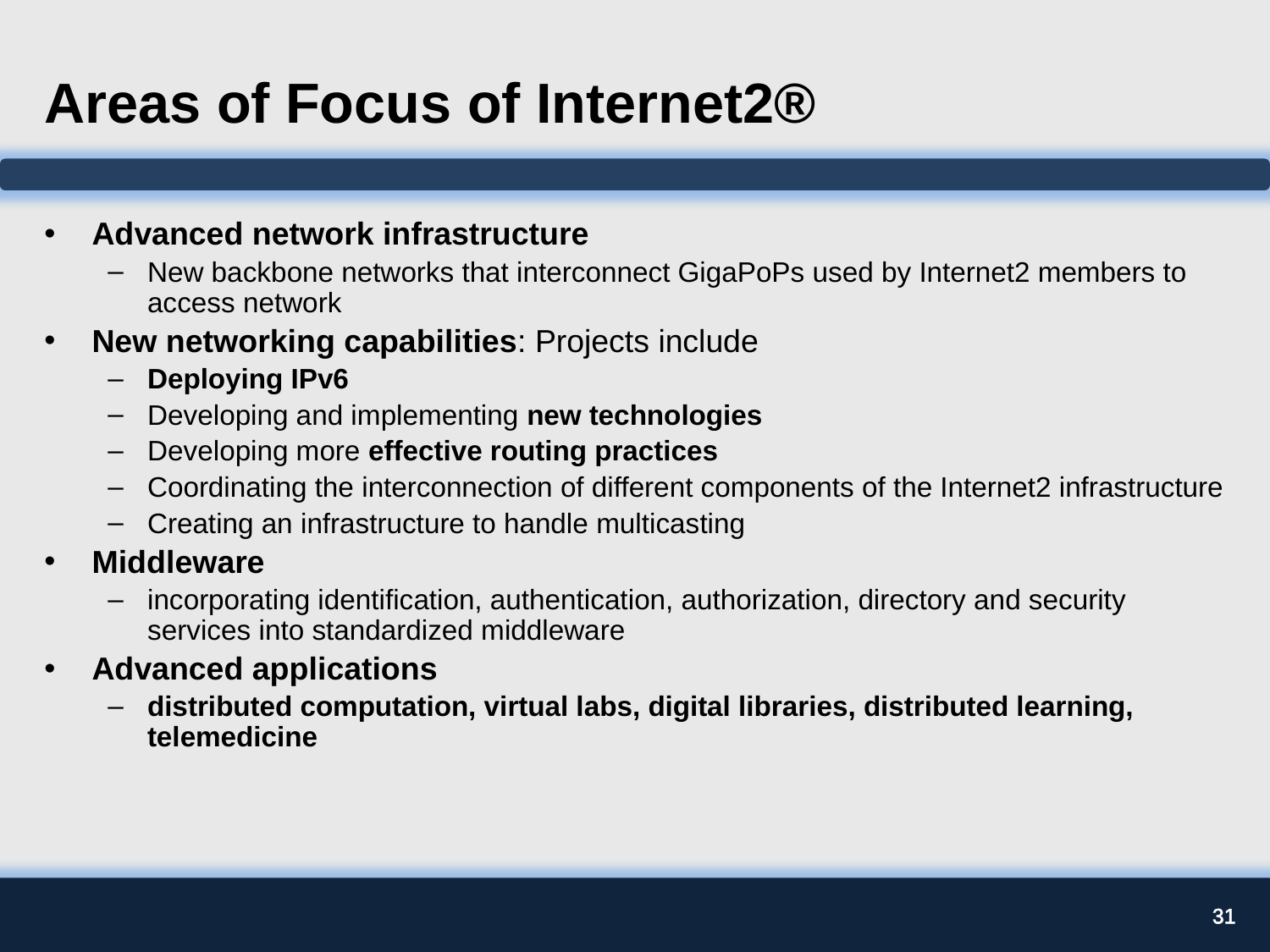

# Areas of Focus of Internet2®
Advanced network infrastructure
New backbone networks that interconnect GigaPoPs used by Internet2 members to access network
New networking capabilities: Projects include
Deploying IPv6
Developing and implementing new technologies
Developing more effective routing practices
Coordinating the interconnection of different components of the Internet2 infrastructure
Creating an infrastructure to handle multicasting
Middleware
incorporating identification, authentication, authorization, directory and security services into standardized middleware
Advanced applications
distributed computation, virtual labs, digital libraries, distributed learning, telemedicine
31